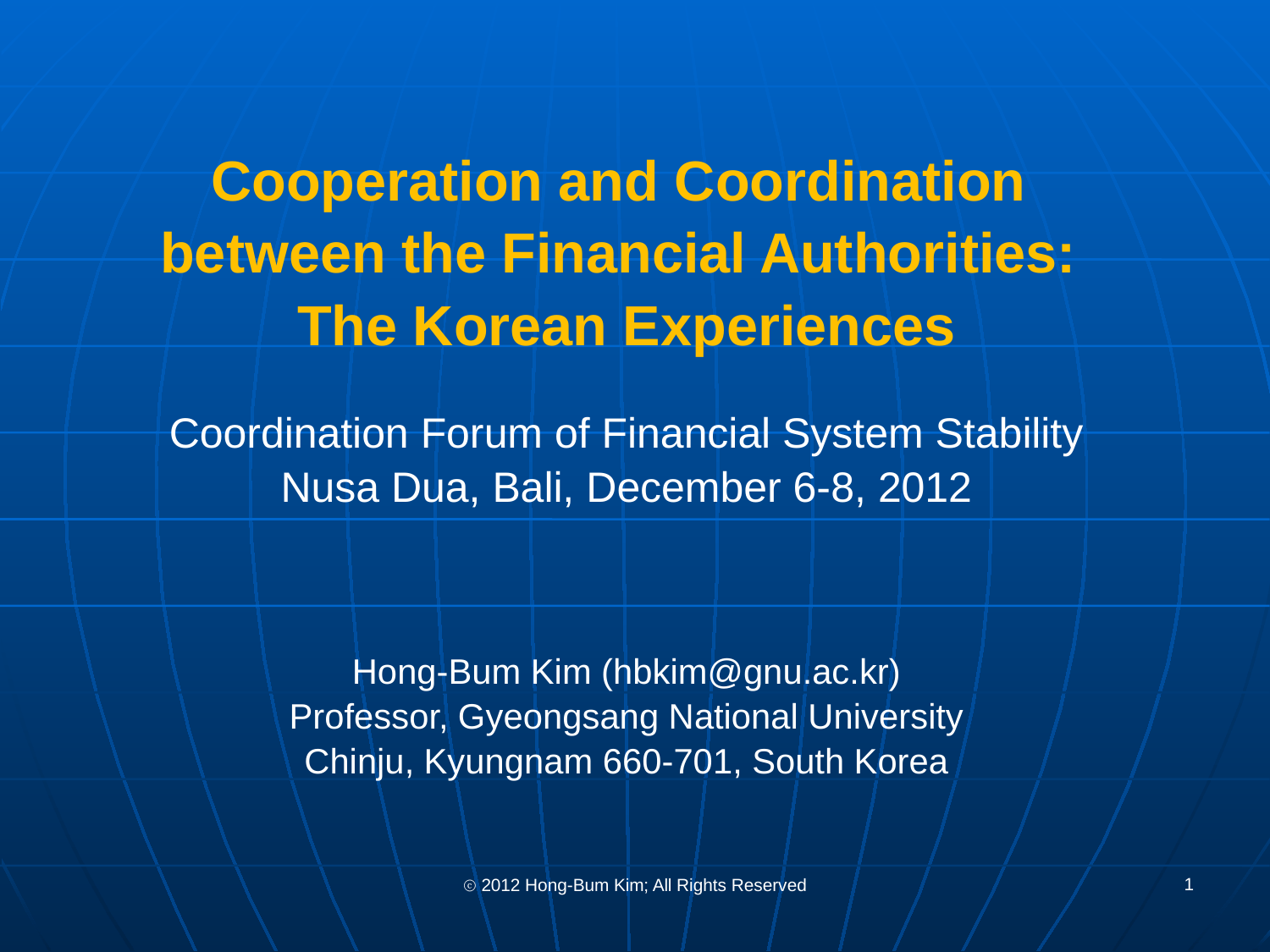

Cooperation and Coordination
between the Financial Authorities:
The Korean Experiences

Coordination Forum of Financial System Stability
Nusa Dua, Bali, December 6-8, 2012

Hong-Bum Kim (hbkim@gnu.ac.kr)
Professor, Gyeongsang National University
Chinju, Kyungnam 660-701, South Korea
1
ⓒ 2012 Hong-Bum Kim; All Rights Reserved